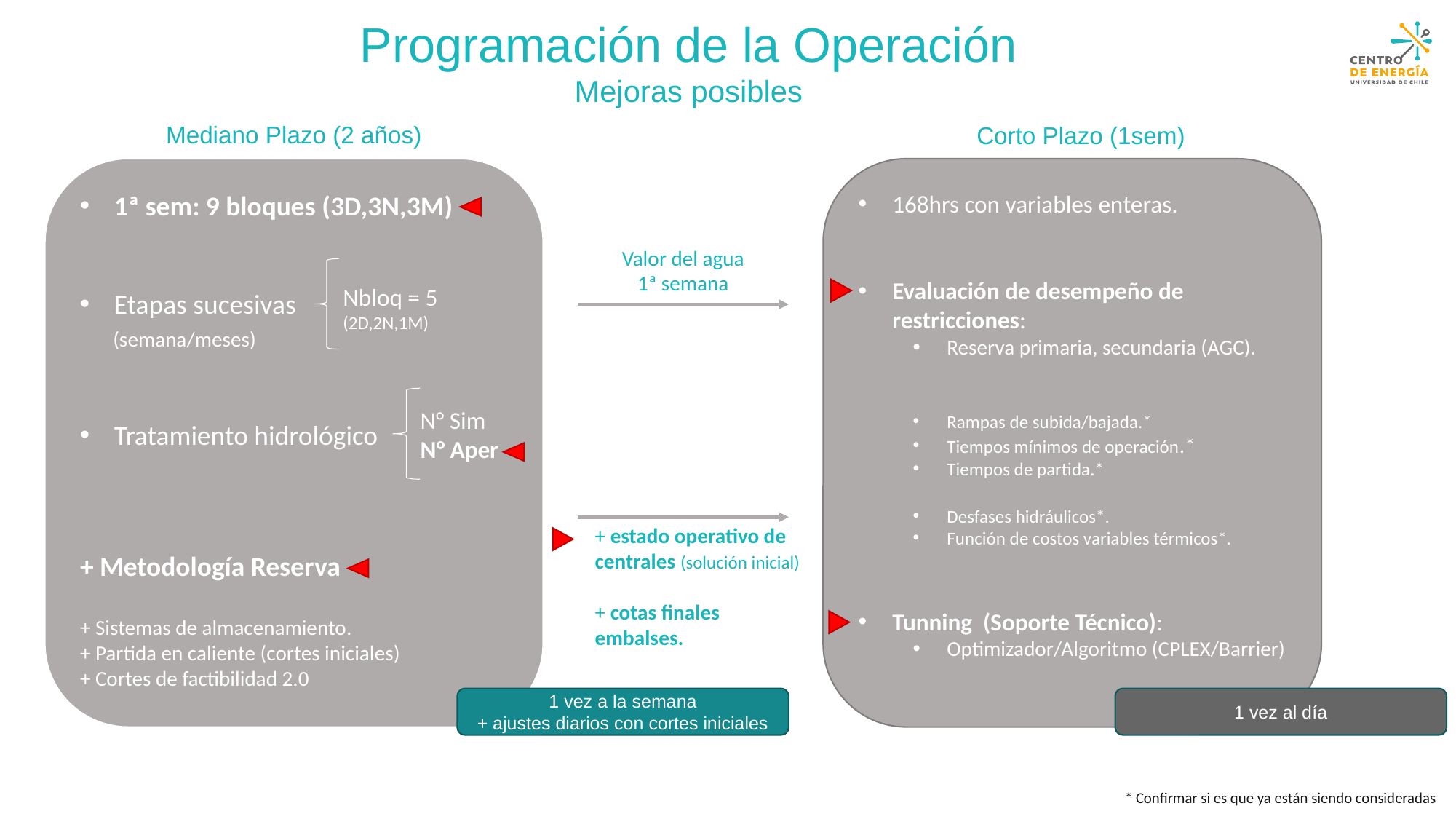

Programación de la Operación
Mejoras posibles
Mediano Plazo (2 años)
Corto Plazo (1sem)
1ª sem: 9 bloques (3D,3N,3M)

Etapas sucesivas
       (semana/meses)

Tratamiento hidrológico

+ Metodología Reserva

+ Sistemas de almacenamiento.
+ Partida en caliente (cortes iniciales)
+ Cortes de factibilidad 2.0

168hrs con variables enteras.

Evaluación de desempeño de restricciones:
Reserva primaria, secundaria (AGC).

Rampas de subida/bajada.*
Tiempos mínimos de operación.*
Tiempos de partida.*

Desfases hidráulicos*.
Función de costos variables térmicos*.

Tunning  (Soporte Técnico):
Optimizador/Algoritmo (CPLEX/Barrier)

Valor del agua 1ª semana

Nbloq = 5
(2D,2N,1M)

N° Sim
N° Aper

+ estado operativo de centrales (solución inicial)

+ cotas finales embalses.

1 vez a la semana
+ ajustes diarios con cortes iniciales
1 vez al día
* Confirmar si es que ya están siendo consideradas